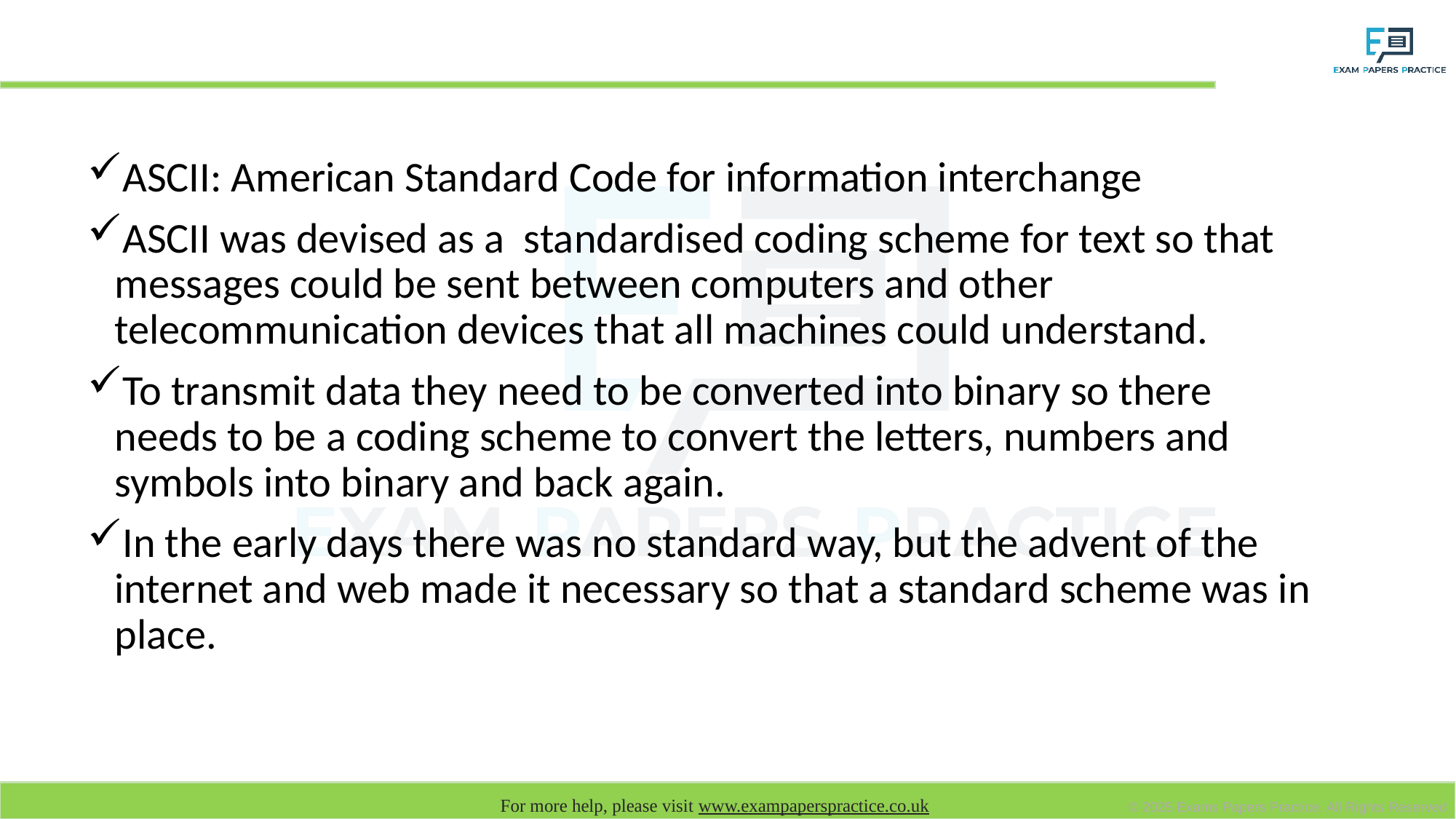

# ASCII
ASCII: American Standard Code for information interchange
ASCII was devised as a  standardised coding scheme for text so that messages could be sent between computers and other telecommunication devices that all machines could understand.
To transmit data they need to be converted into binary so there needs to be a coding scheme to convert the letters, numbers and symbols into binary and back again.
In the early days there was no standard way, but the advent of the internet and web made it necessary so that a standard scheme was in place.